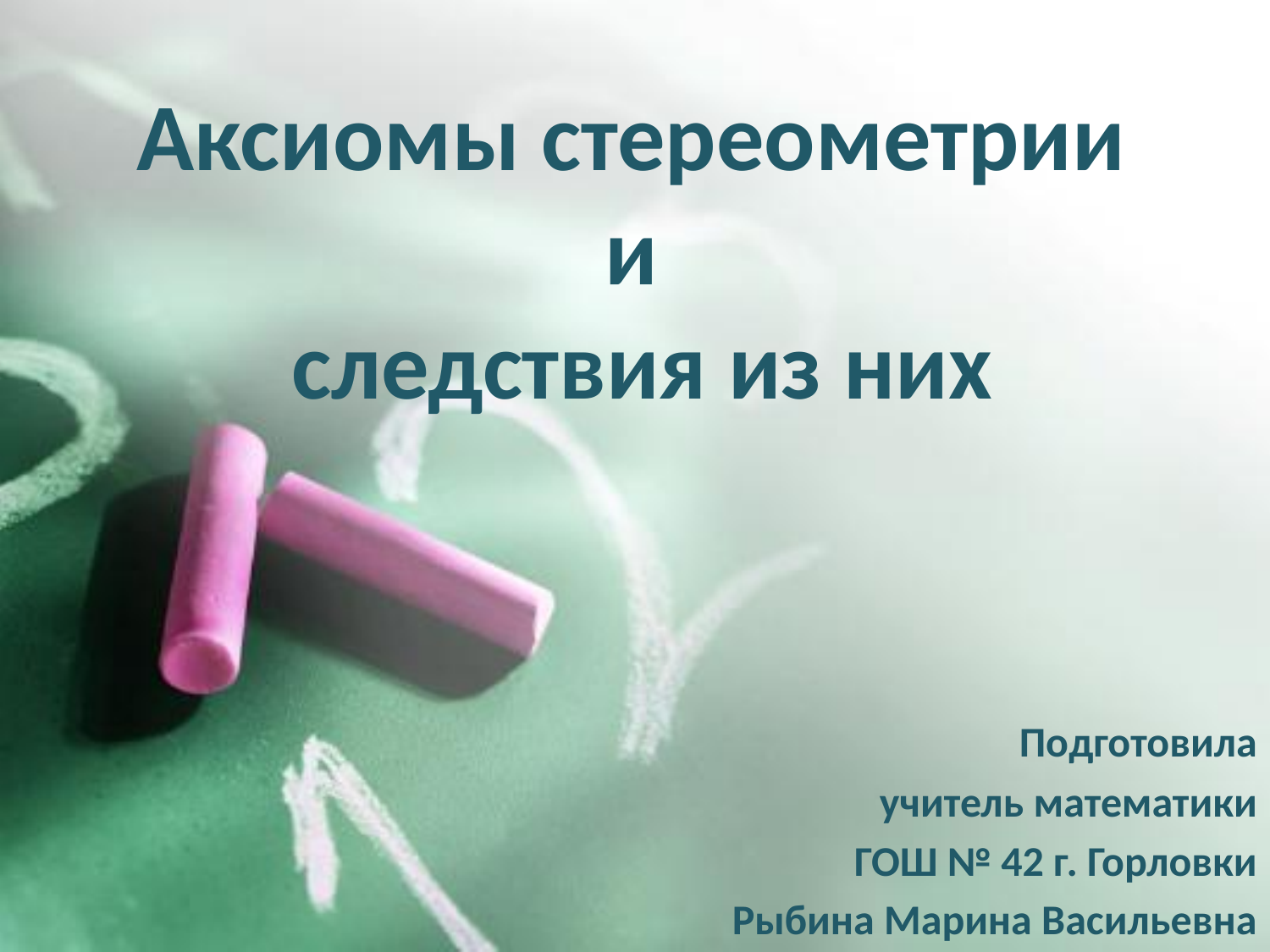

Аксиомы стереометрии
и
следствия из них
Подготовила
учитель математики
ГОШ № 42 г. Горловки
Рыбина Марина Васильевна